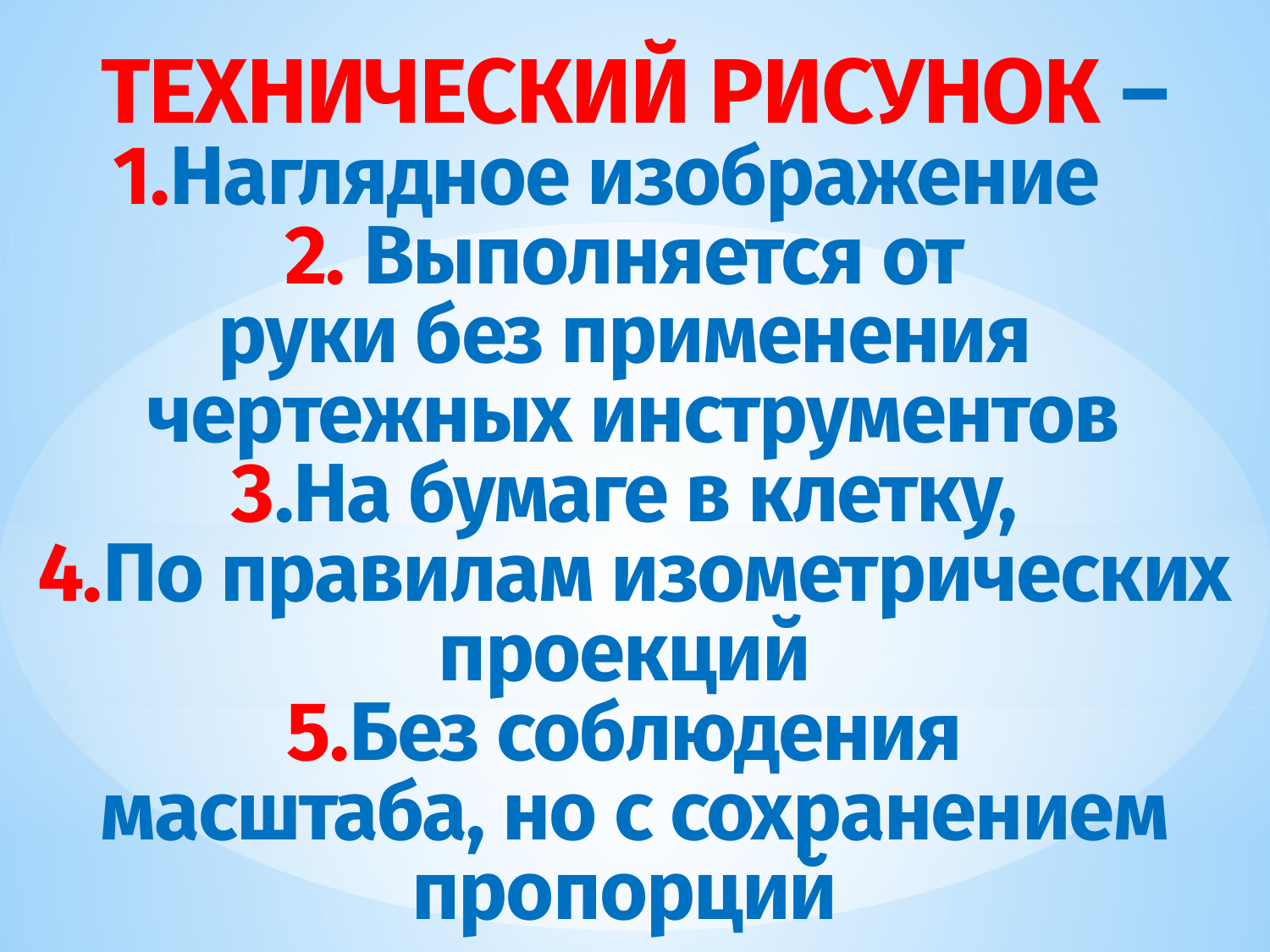

ТЕХНИЧЕСКИЙ РИСУНОК – 1.Наглядное изображение
2. Выполняется от
pуки без пpименения
чеpтежных инстpументов
3.На бумаге в клетку,
4.По правилам изометрических проекций
5.Без соблюдения
масштаба, но с сохpанением пpопоpций